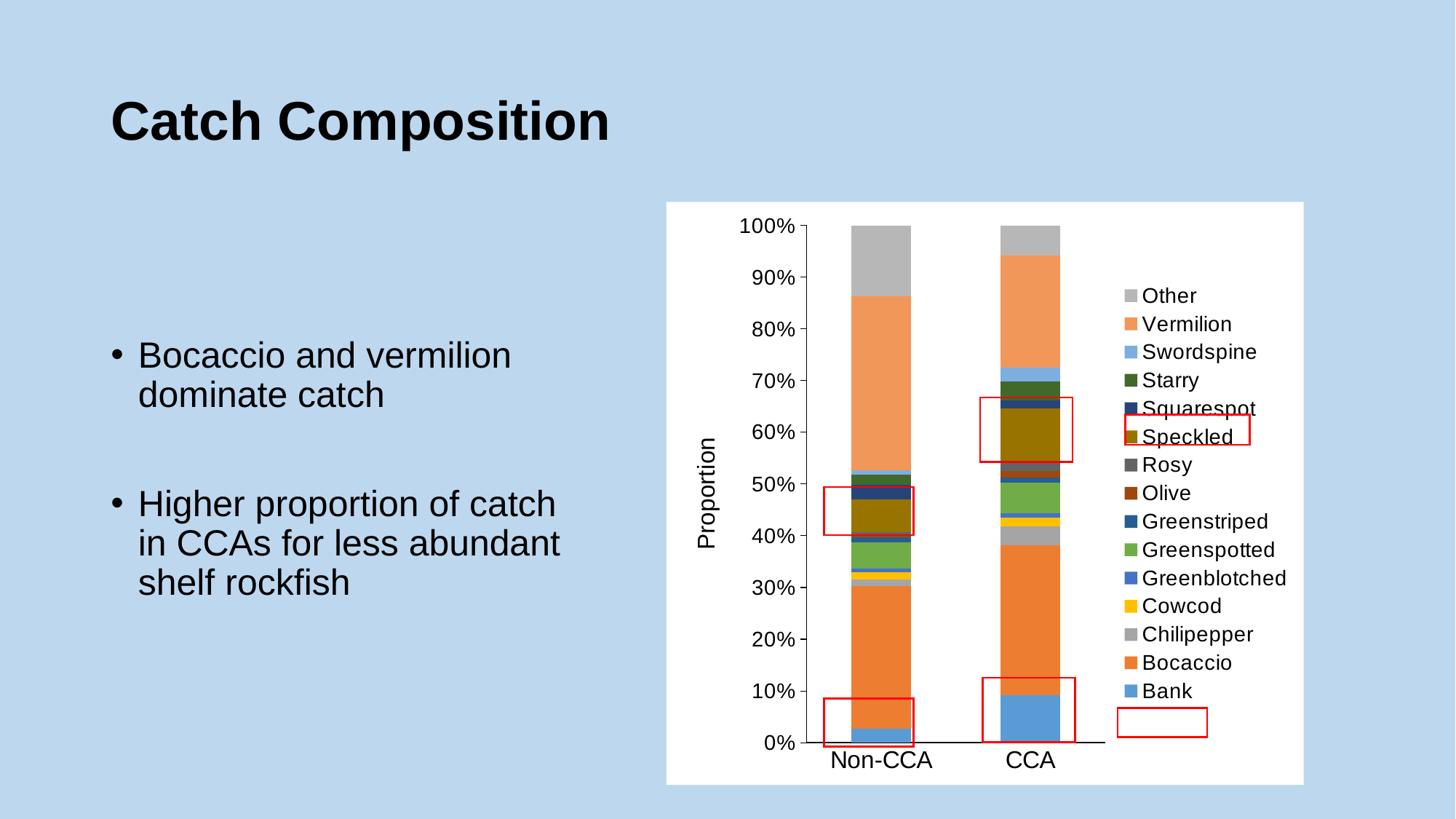

# Catch Composition

### Chart

| Category | Bank | Bocaccio | Chilipepper | Cowcod | Greenblotched | Greenspotted | Greenstriped | Olive | Rosy | Speckled | Squarespot | Starry | Swordspine | Vermilion | Other |
|---|---|---|---|---|---|---|---|---|---|---|---|---|---|---|---|
| Non-CCA | 97.0 | 1016.0 | 46.0 | 55.0 | 24.0 | 187.0 | 37.0 | 20.0 | 15.0 | 237.0 | 99.0 | 74.0 | 32.0 | 1239.0 | 504.0 |
| CCA | 304.0 | 961.0 | 124.0 | 58.0 | 26.0 | 197.0 | 30.0 | 45.0 | 54.0 | 349.0 | 51.0 | 118.0 | 92.0 | 717.0 | 195.0 |

Bocaccio and vermilion dominate catch

Higher proportion of catch in CCAs for less abundant shelf rockfish